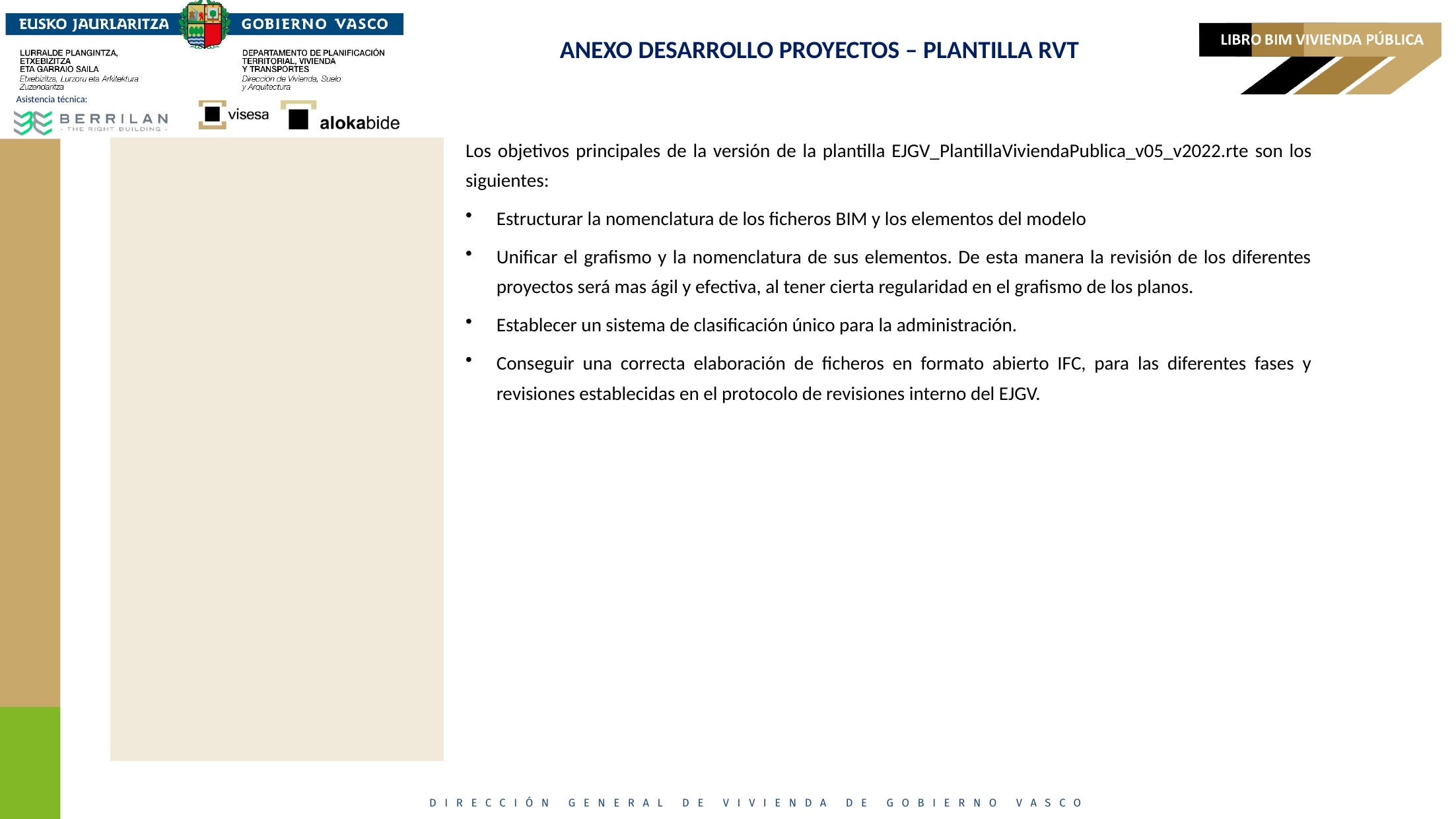

# ANEXO DESARROLLO PROYECTOS – PLANTILLA RVT
Los objetivos principales de la versión de la plantilla EJGV_PlantillaViviendaPublica_v05_v2022.rte son los siguientes:
Estructurar la nomenclatura de los ficheros BIM y los elementos del modelo
Unificar el grafismo y la nomenclatura de sus elementos. De esta manera la revisión de los diferentes proyectos será mas ágil y efectiva, al tener cierta regularidad en el grafismo de los planos.
Establecer un sistema de clasificación único para la administración.
Conseguir una correcta elaboración de ficheros en formato abierto IFC, para las diferentes fases y revisiones establecidas en el protocolo de revisiones interno del EJGV.